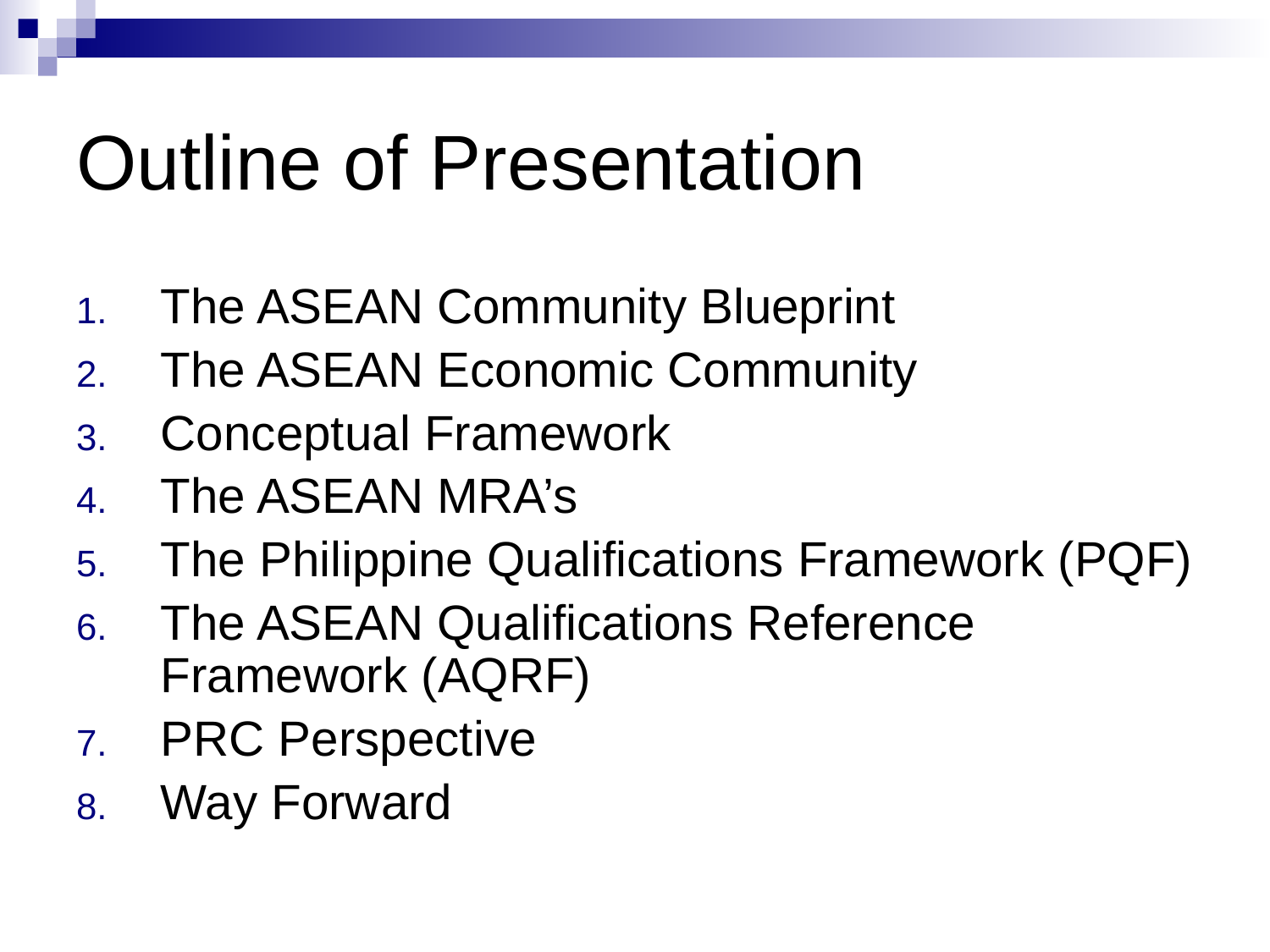

# Outline of Presentation
The ASEAN Community Blueprint
The ASEAN Economic Community
Conceptual Framework
The ASEAN MRA’s
The Philippine Qualifications Framework (PQF)
The ASEAN Qualifications Reference Framework (AQRF)
PRC Perspective
Way Forward